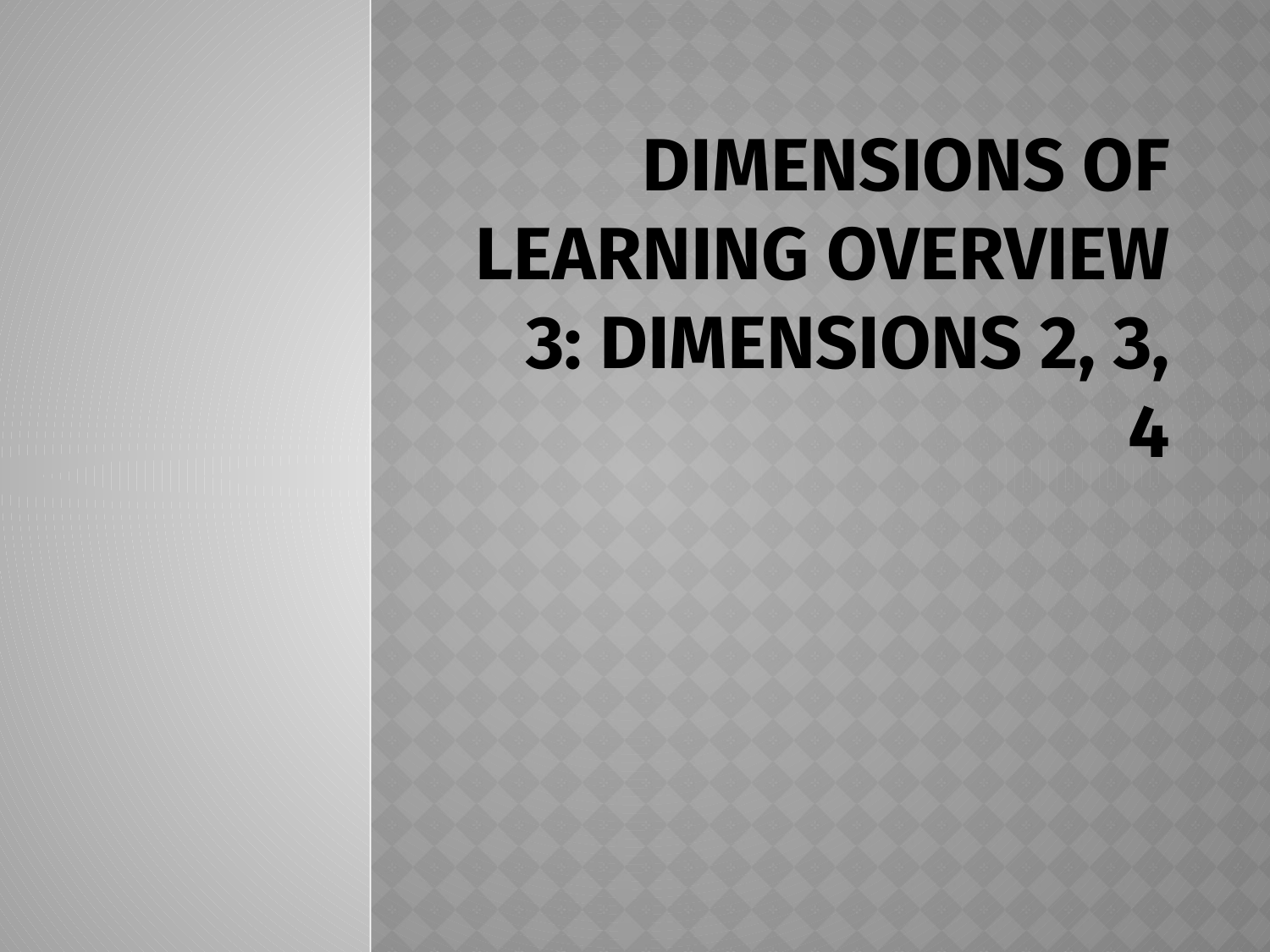

# Dimensions of Learning Overview 3: Dimensions 2, 3, 4